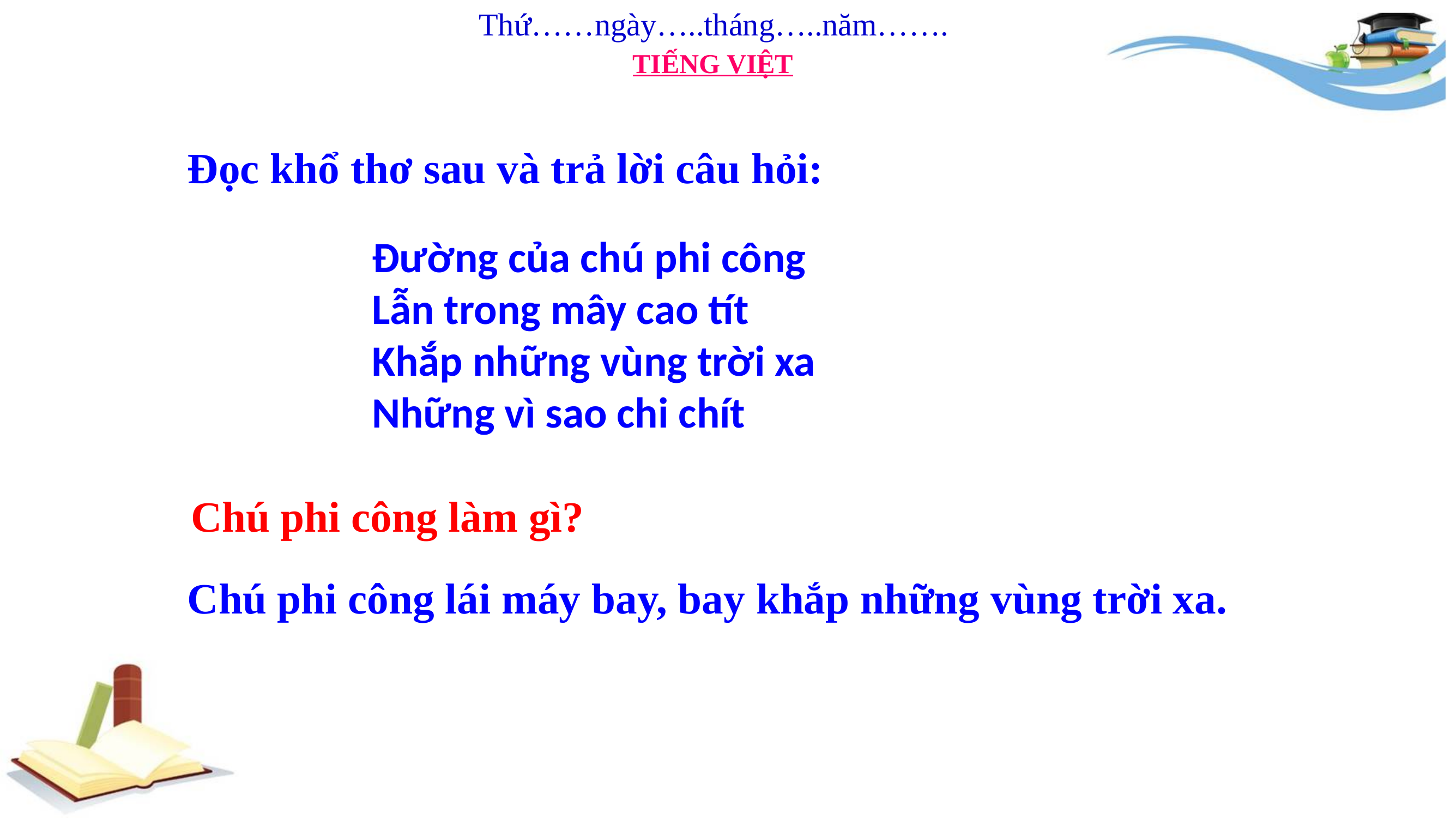

Thứ……ngày…..tháng…..năm…….
TIẾNG VIỆT
Đọc khổ thơ sau và trả lời câu hỏi:
Đường của chú phi công
Lẫn trong mây cao tít
Khắp những vùng trời xa
Những vì sao chi chít
Chú phi công làm gì?
Chú phi công lái máy bay, bay khắp những vùng trời xa.